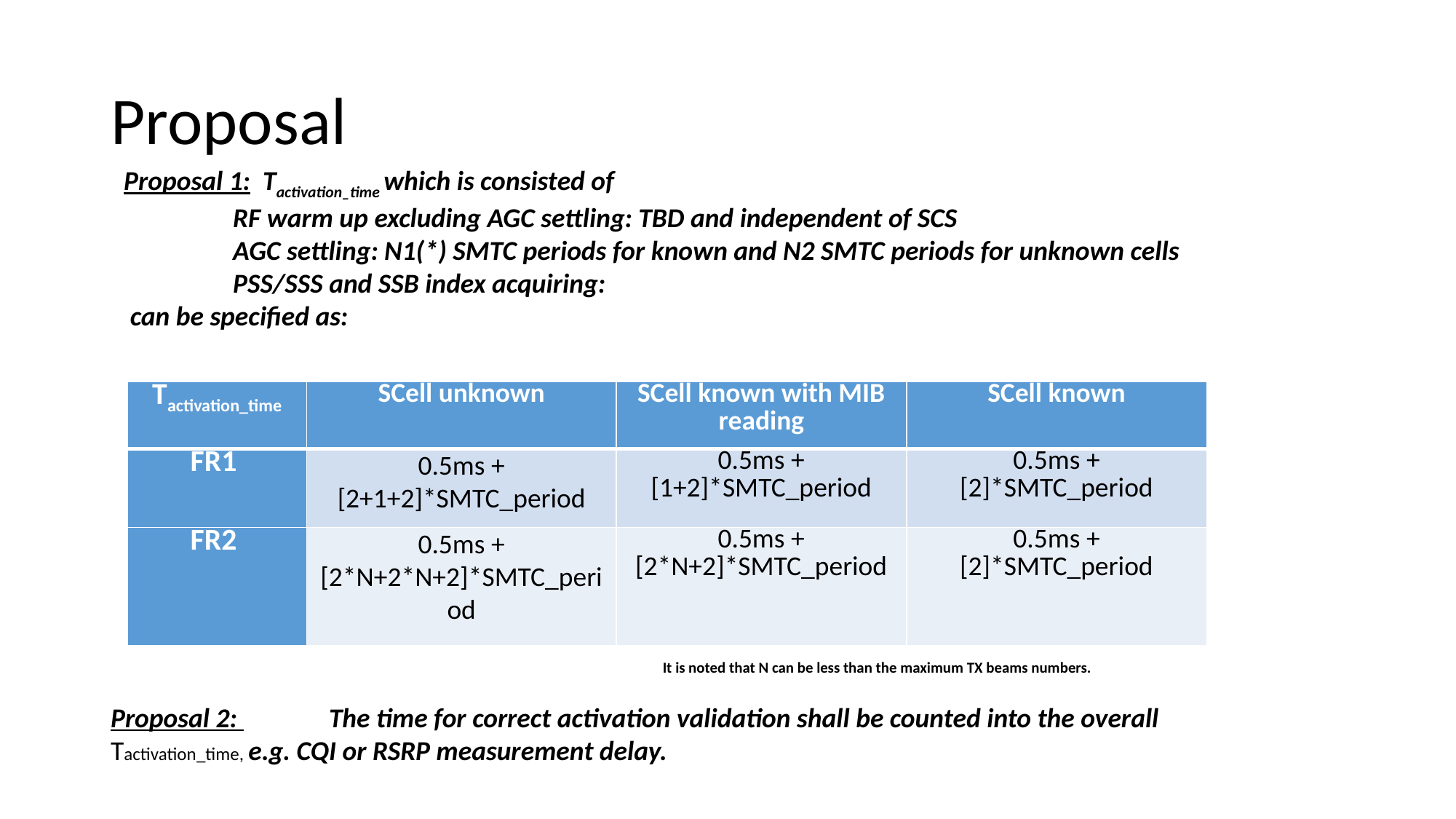

# Proposal
Proposal 1:  Tactivation_time which is consisted of
RF warm up excluding AGC settling: TBD and independent of SCS
AGC settling: N1(*) SMTC periods for known and N2 SMTC periods for unknown cells
PSS/SSS and SSB index acquiring:
 can be specified as:

| Tactivation\_time | SCell unknown | SCell known with MIB reading | SCell known |
| --- | --- | --- | --- |
| FR1 | 0.5ms + [2+1+2]\*SMTC\_period | 0.5ms + [1+2]\*SMTC\_period | 0.5ms + [2]\*SMTC\_period |
| FR2 | 0.5ms + [2\*N+2\*N+2]\*SMTC\_period | 0.5ms + [2\*N+2]\*SMTC\_period | 0.5ms + [2]\*SMTC\_period |
It is noted that N can be less than the maximum TX beams numbers.
Proposal 2: 	The time for correct activation validation shall be counted into the overall Tactivation_time, e.g. CQI or RSRP measurement delay.